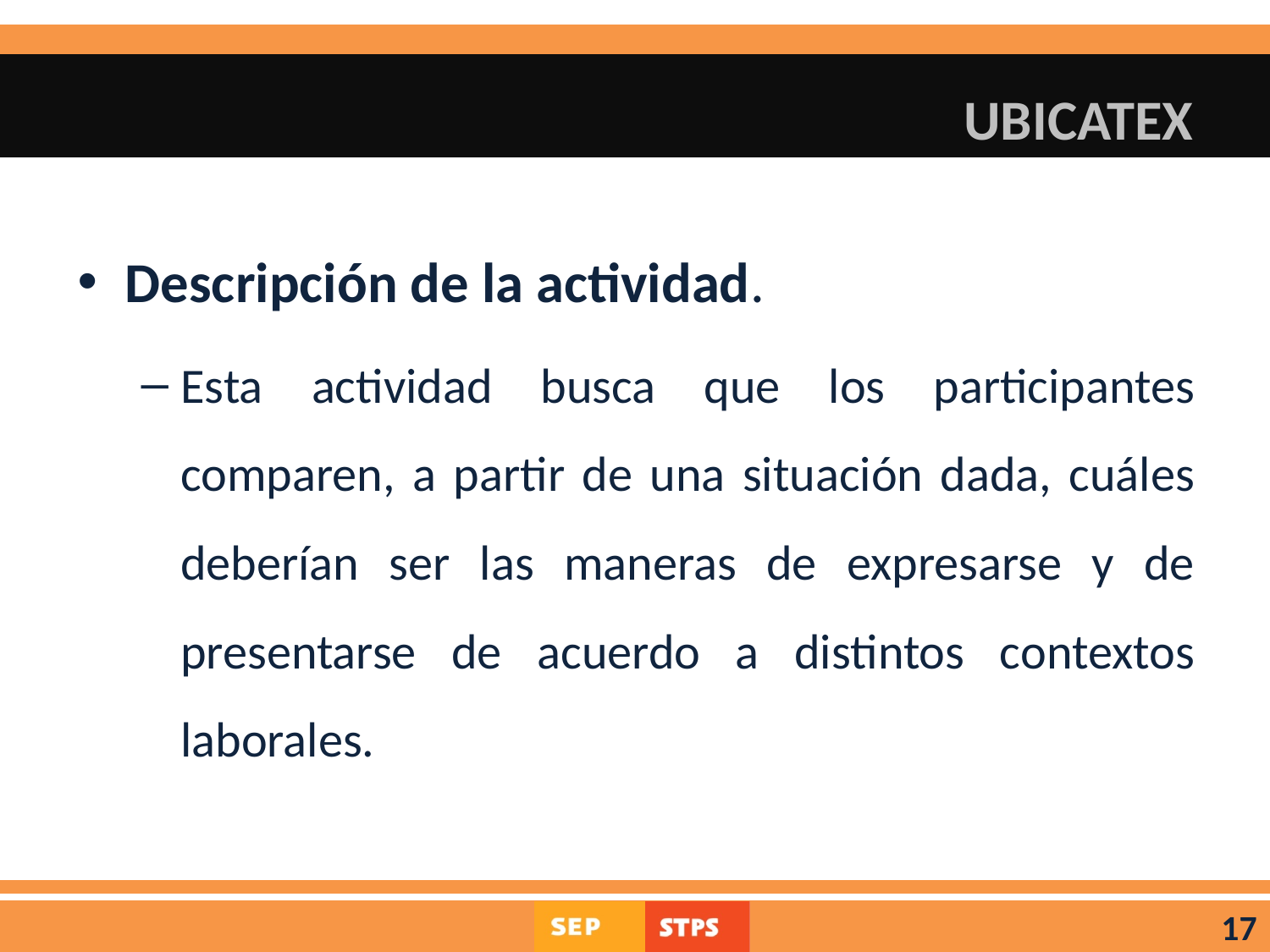

# UBICATEX
Descripción de la actividad.
Esta actividad busca que los participantes comparen, a partir de una situación dada, cuáles deberían ser las maneras de expresarse y de presentarse de acuerdo a distintos contextos laborales.

17